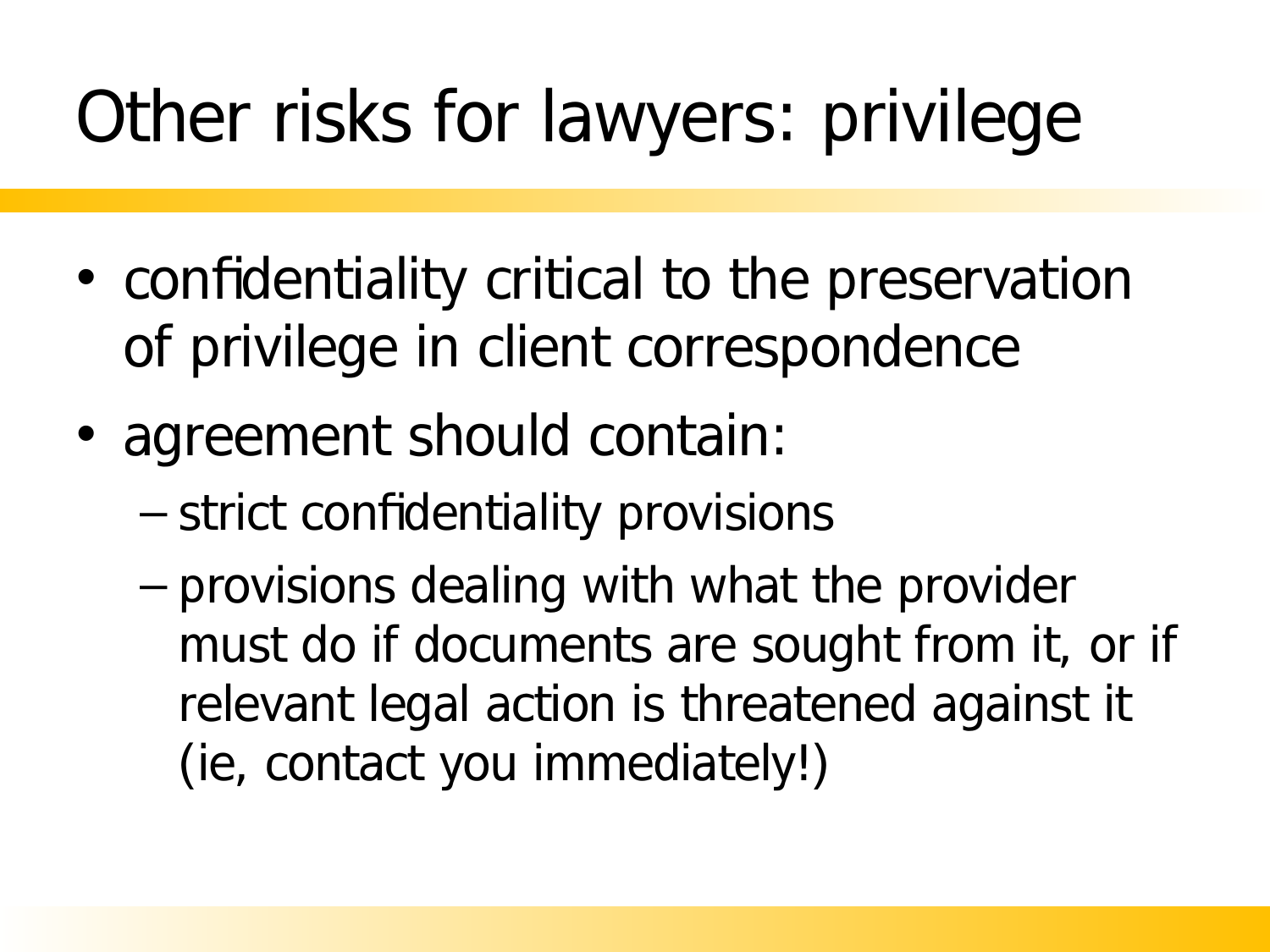

# Other risks for lawyers: privilege
confidentiality critical to the preservation of privilege in client correspondence
agreement should contain:
strict confidentiality provisions
provisions dealing with what the provider must do if documents are sought from it, or if relevant legal action is threatened against it
(ie, contact you immediately!)